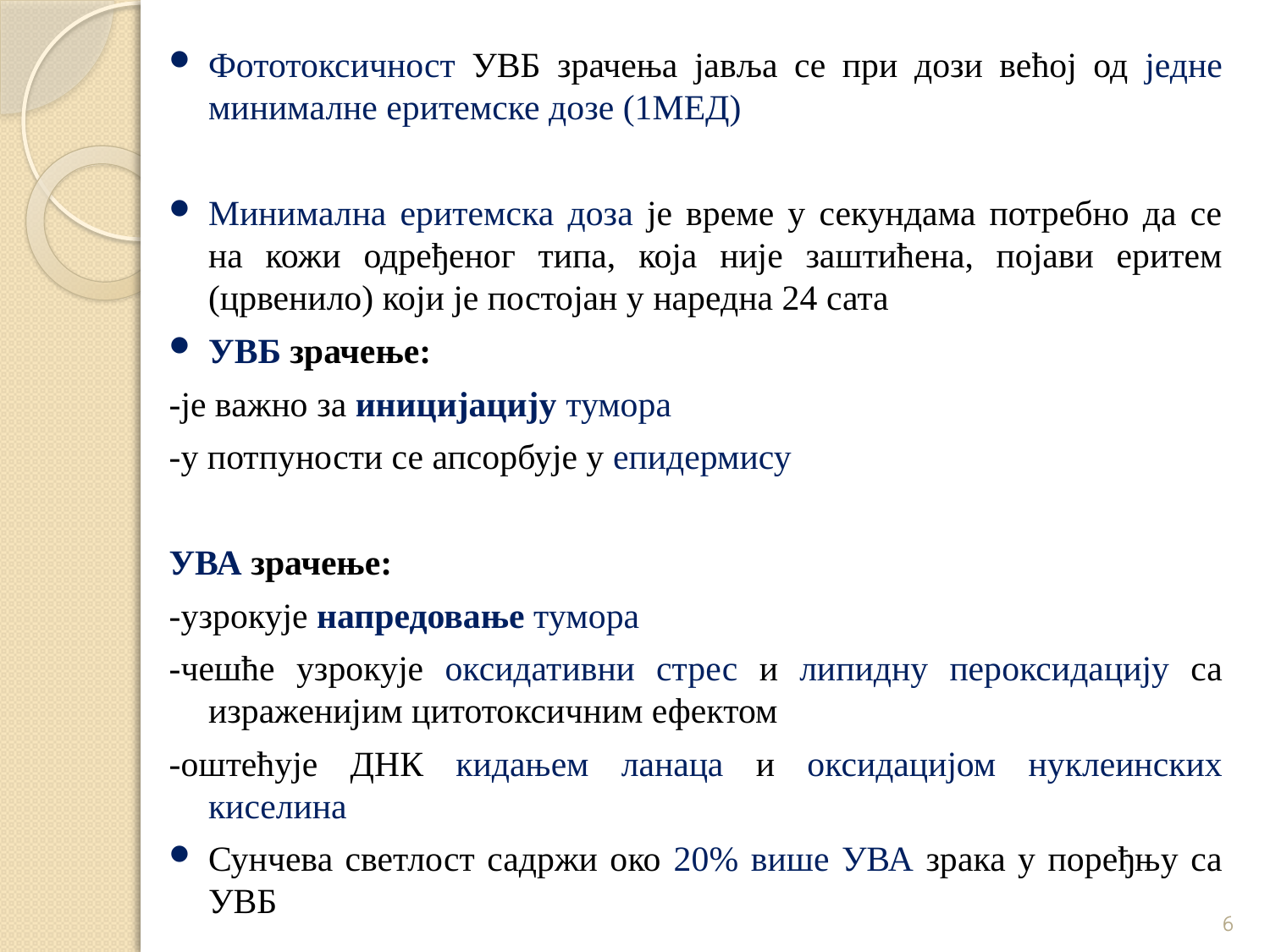

Фототоксичност УВБ зрачења јавља се при дози већој од једне минималне еритемске дозе (1МЕД)

Минимална еритемска доза је време у секундама потребно да се на кожи одређеног типа, која није заштићена, појави еритем (црвенило) који је постојан у наредна 24 сата
УВБ зрачење:
-је важно за иницијацију тумора
-у потпуности се апсорбује у епидермису

УВА зрачење:
-узрокује напредовање тумора
-чешће узрокује оксидативни стрес и липидну пероксидацију са израженијим цитотоксичним ефектом
-оштећује ДНК кидањем ланаца и оксидацијом нуклеинских киселина
Сунчева светлост садржи око 20% више УВА зрака у поређњу са УВБ

6